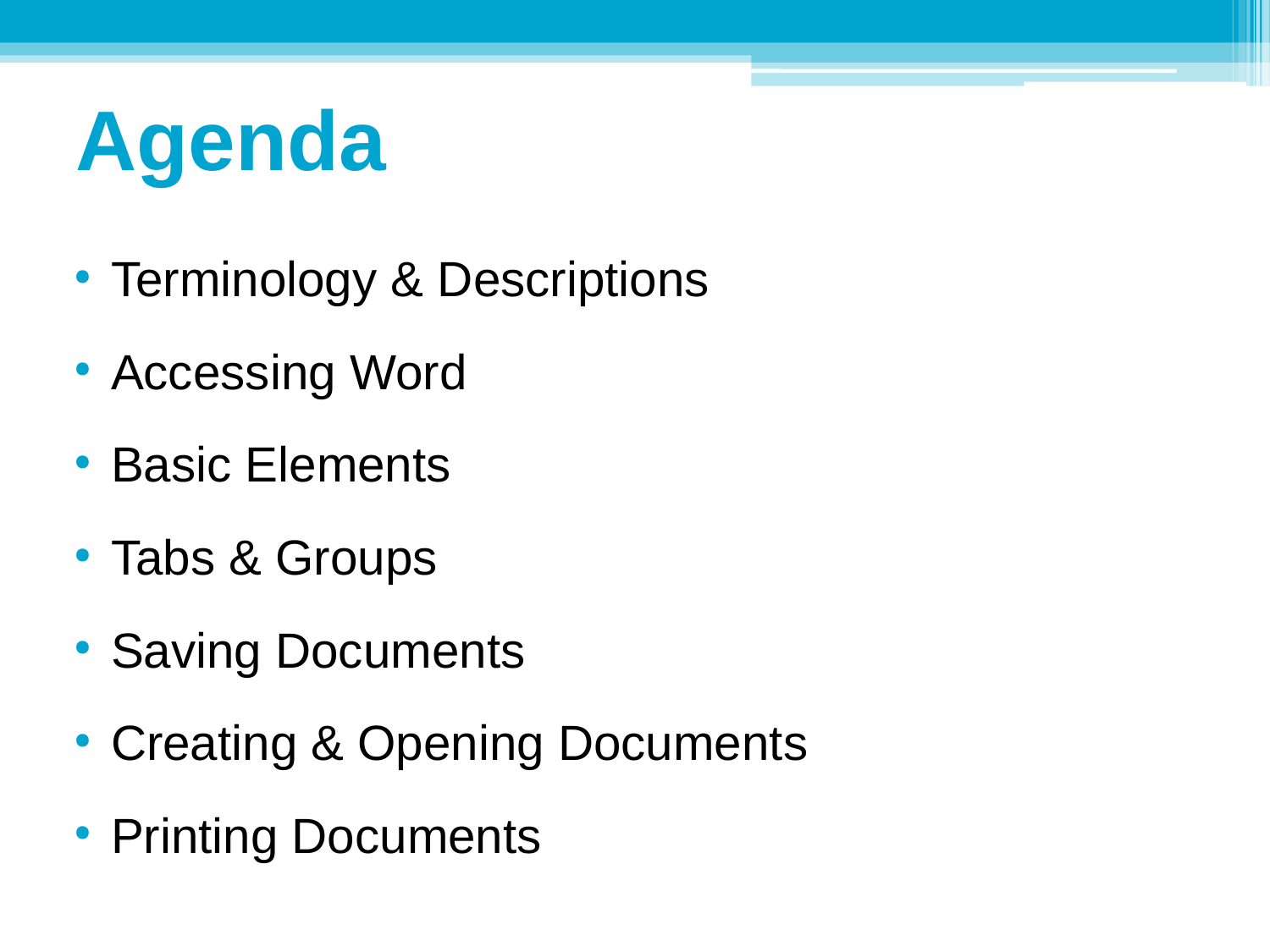

# Agenda
Terminology & Descriptions
Accessing Word
Basic Elements
Tabs & Groups
Saving Documents
Creating & Opening Documents
Printing Documents